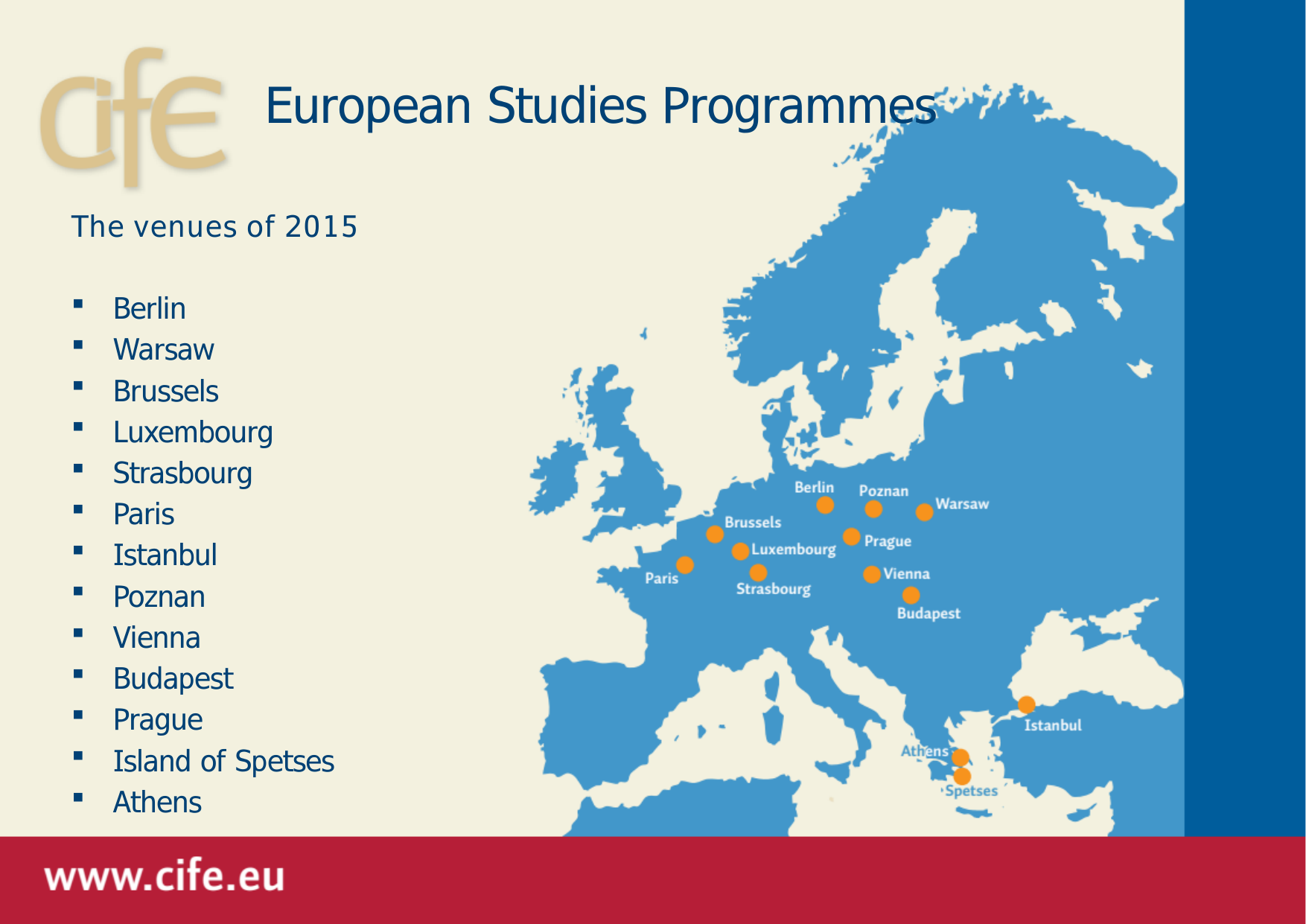

# European Studies Programmes
The venues of 2015

Berlin
Warsaw
Brussels
Luxembourg
Strasbourg
Paris
Istanbul
Poznan
Vienna
Budapest
Prague
Island of Spetses
Athens